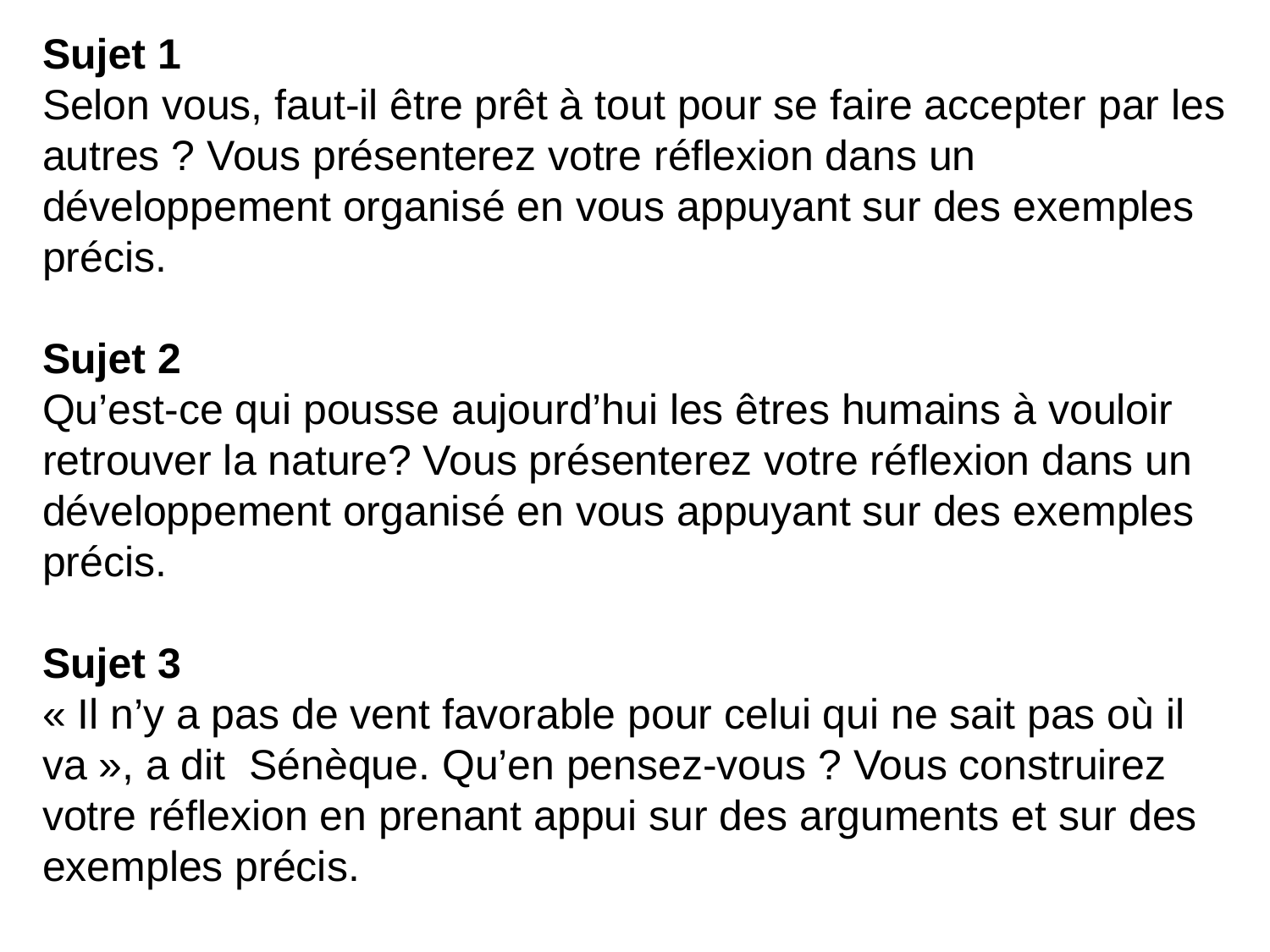

Sujet 1
Selon vous, faut-il être prêt à tout pour se faire accepter par les autres ? Vous présenterez votre réflexion dans un développement organisé en vous appuyant sur des exemples précis.

Sujet 2
Qu’est-ce qui pousse aujourd’hui les êtres humains à vouloir retrouver la nature? Vous présenterez votre réflexion dans un développement organisé en vous appuyant sur des exemples précis.

Sujet 3
« Il n’y a pas de vent favorable pour celui qui ne sait pas où il va », a dit  Sénèque. Qu’en pensez-vous ? Vous construirez votre réflexion en prenant appui sur des arguments et sur des exemples précis.